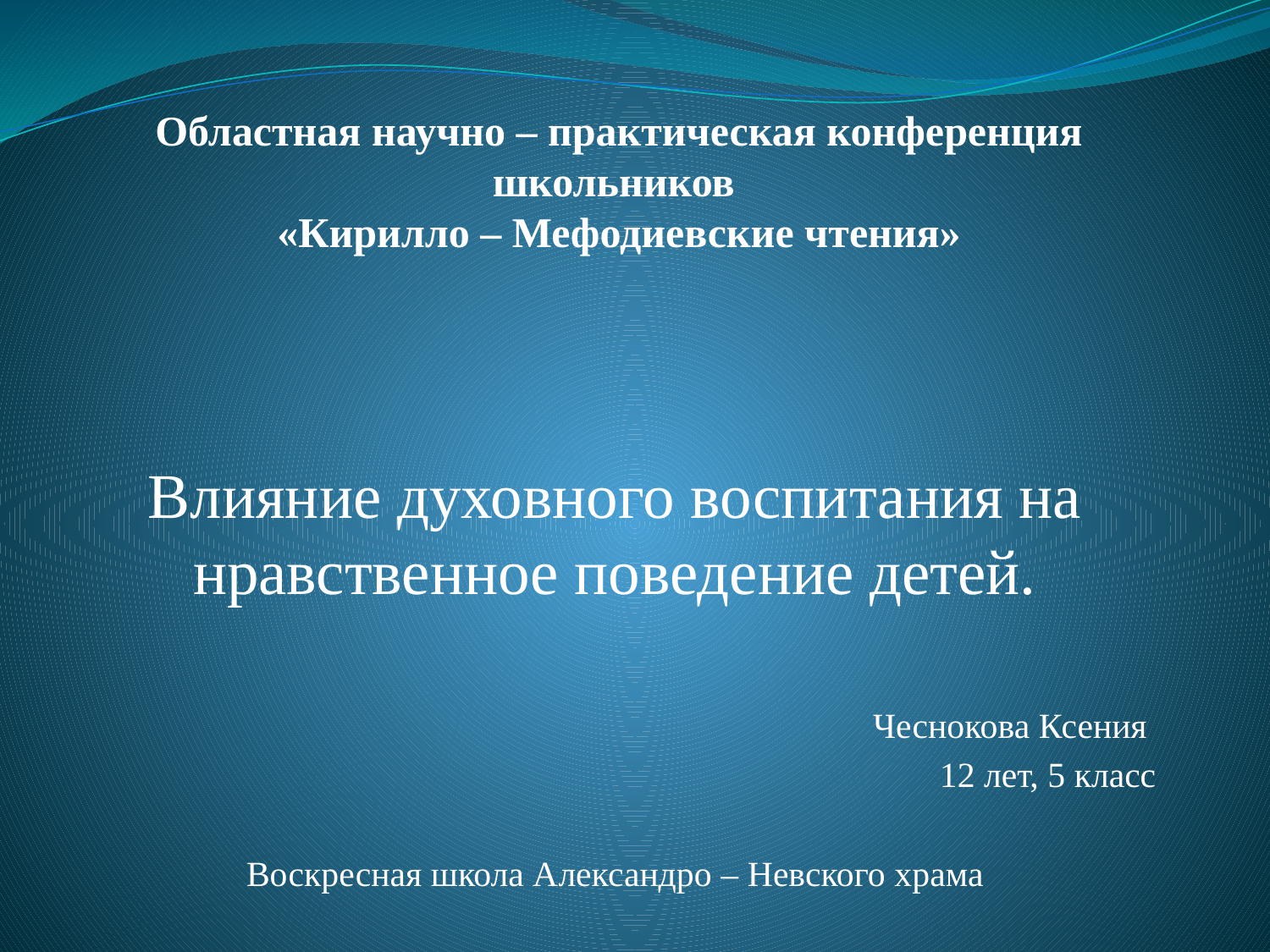

# Областная научно – практическая конференция школьников «Кирилло – Мефодиевские чтения»
Влияние духовного воспитания на нравственное поведение детей.

Чеснокова Ксения
12 лет, 5 класс

Воскресная школа Александро – Невского храма